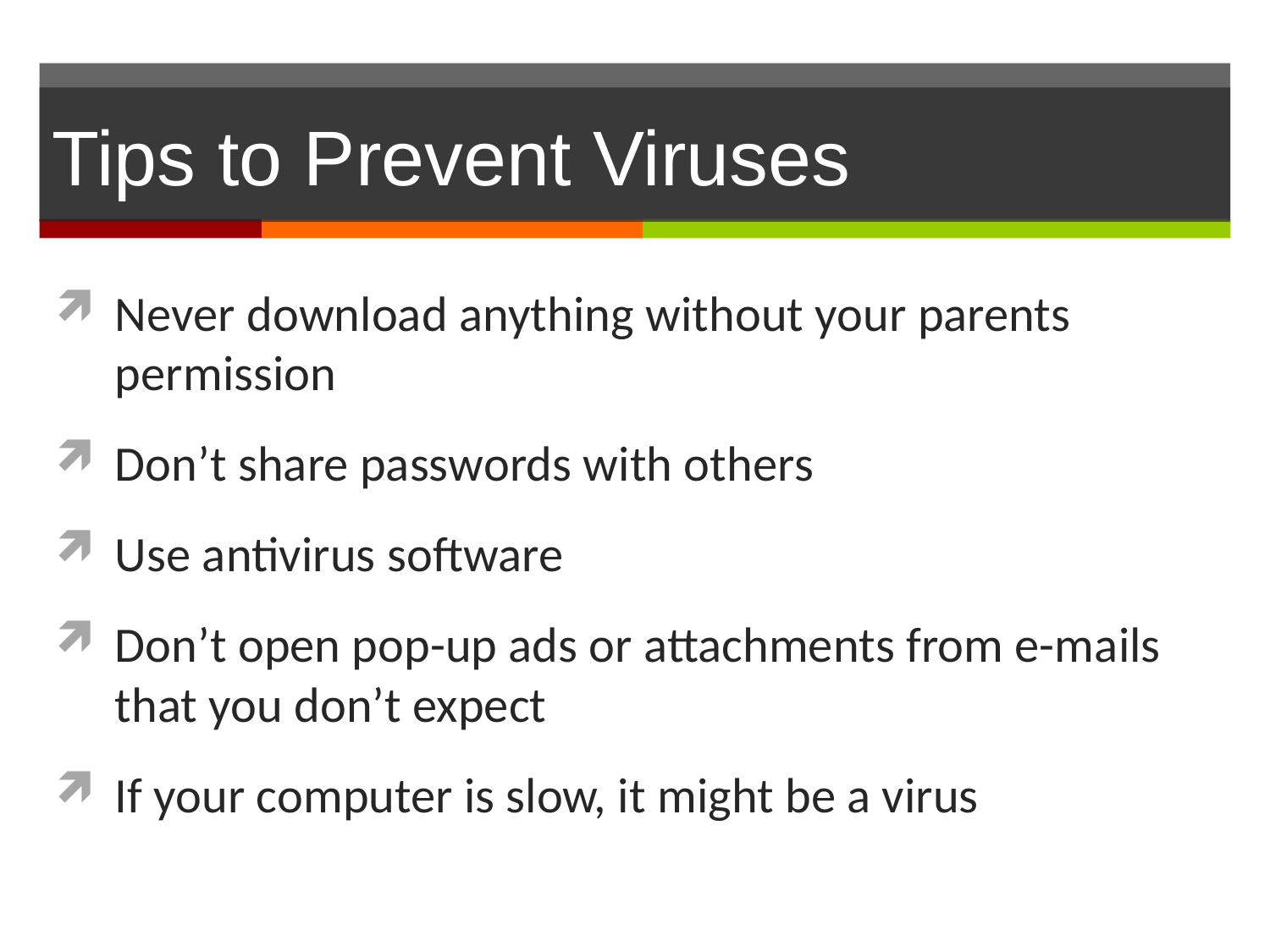

# Tips to Prevent Viruses
Never download anything without your parents permission
Don’t share passwords with others
Use antivirus software
Don’t open pop-up ads or attachments from e-mails that you don’t expect
If your computer is slow, it might be a virus